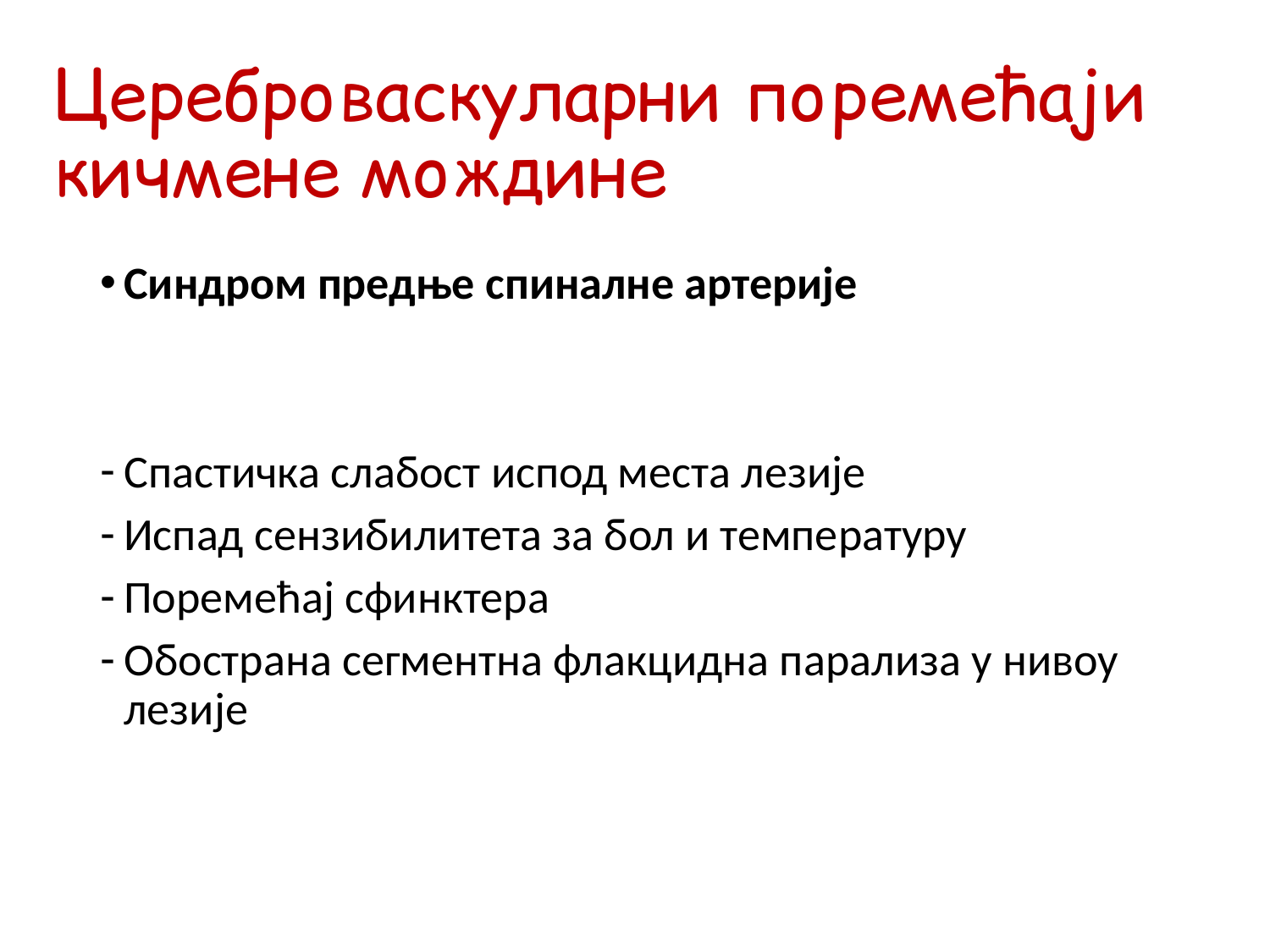

# Цереброваскуларни поремећаји кичмене мождине
Синдром предње спиналне артерије

Спастичка слабост испод места лезије
Испад сензибилитета за бол и температуру
Поремећај сфинктера
Обострана сегментна флакцидна парализа у нивоу лезије